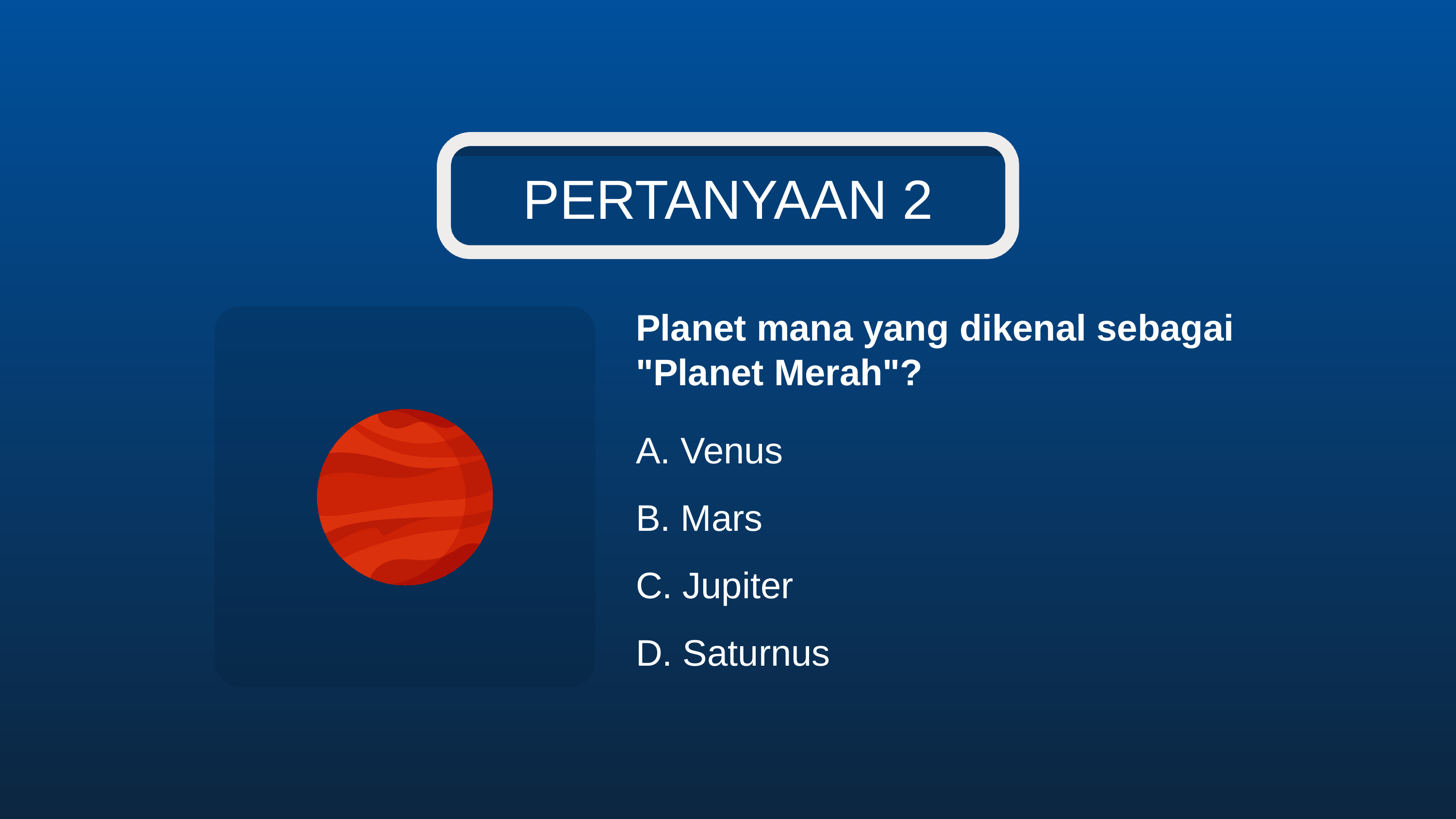

PERTANYAAN 2
Planet mana yang dikenal sebagai "Planet Merah"?

A. Venus
B. Mars
C. Jupiter
D. Saturnus